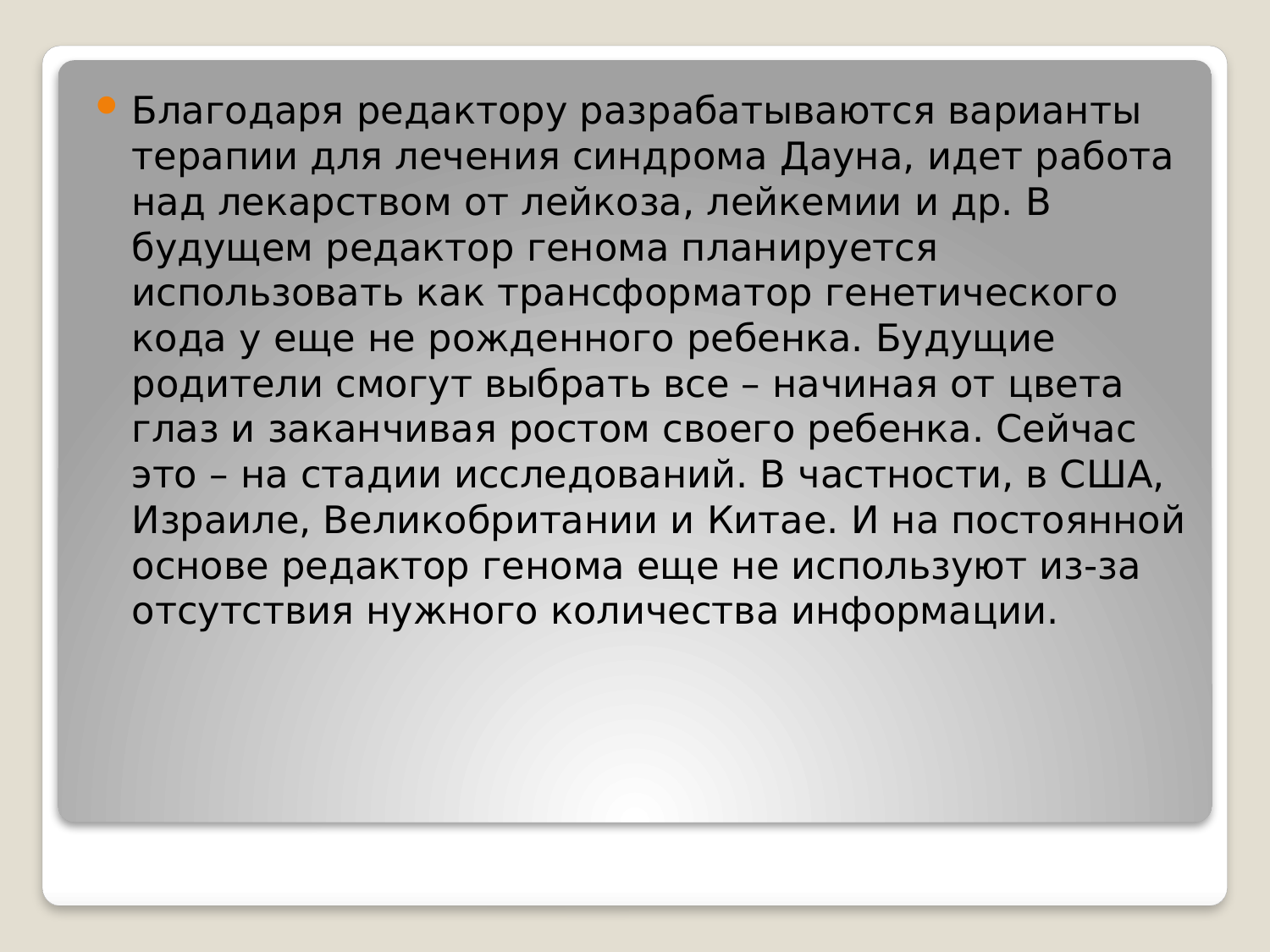

Благодаря редактору разрабатываются варианты терапии для лечения синдрома Дауна, идет работа над лекарством от лейкоза, лейкемии и др. В будущем редактор генома планируется использовать как трансформатор генетического кода у еще не рожденного ребенка. Будущие родители смогут выбрать все – начиная от цвета глаз и заканчивая ростом своего ребенка. Сейчас это – на стадии исследований. В частности, в США, Израиле, Великобритании и Китае. И на постоянной основе редактор генома еще не используют из-за отсутствия нужного количества информации.
#